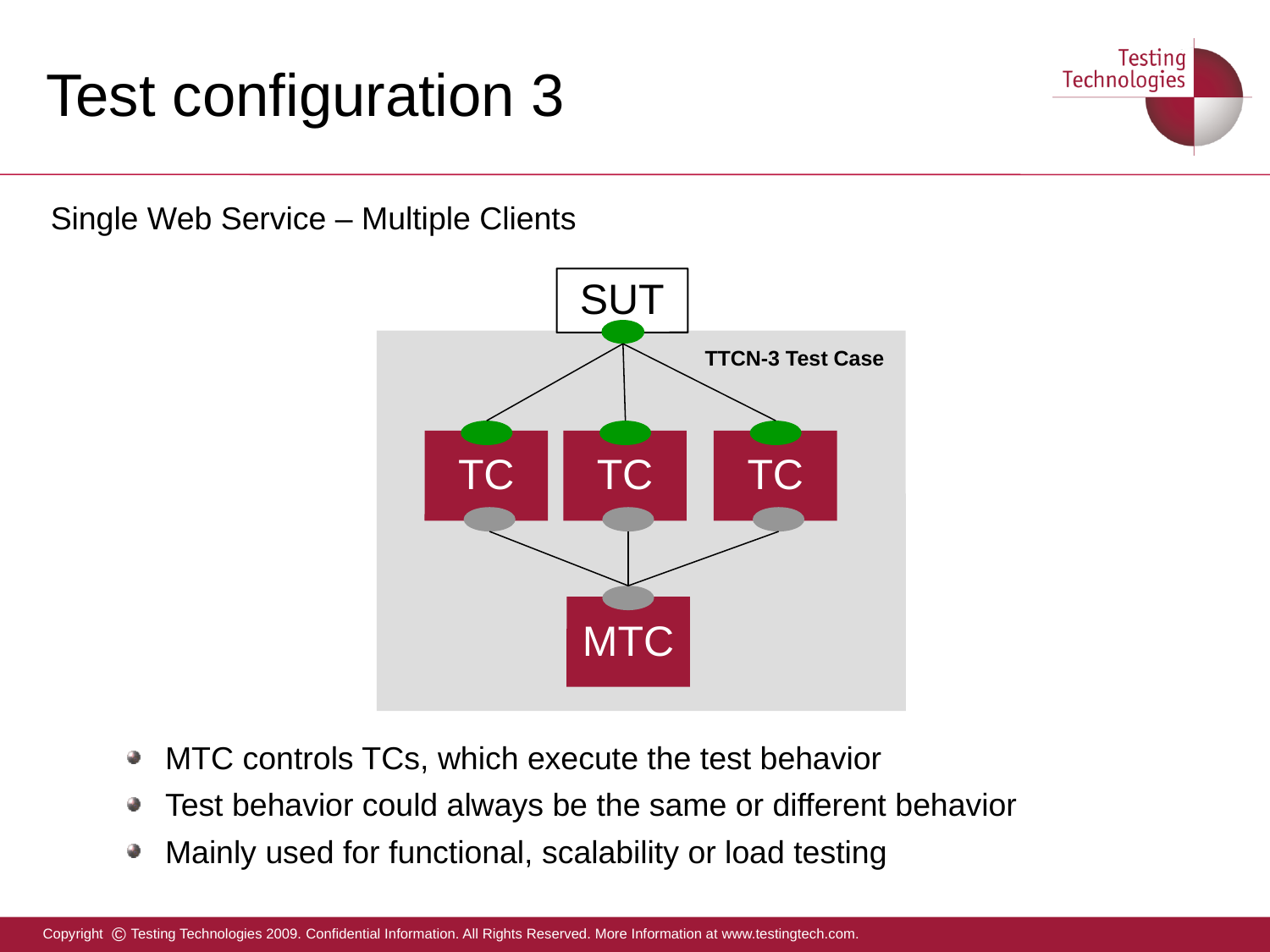

# Test configuration 3
Single Web Service – Multiple Clients

SUT

TTCN-3 Test Case

TC

TC

TC

MTC
MTC controls TCs, which execute the test behavior
Test behavior could always be the same or different behavior
Mainly used for functional, scalability or load testing